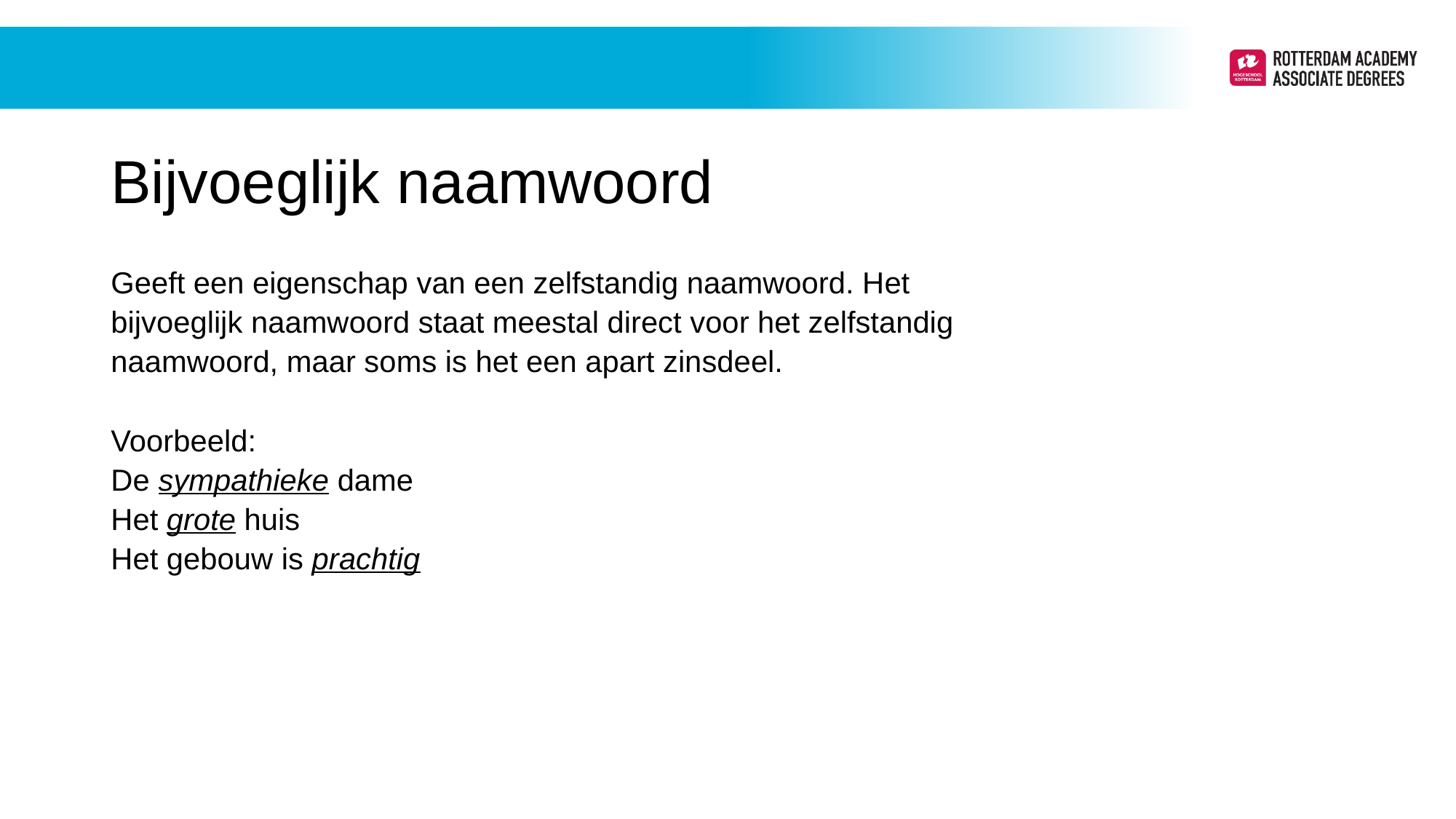

# Bijvoeglijk naamwoord
Geeft een eigenschap van een zelfstandig naamwoord. Het
bijvoeglijk naamwoord staat meestal direct voor het zelfstandig
naamwoord, maar soms is het een apart zinsdeel.

Voorbeeld:
De sympathieke dame
Het grote huis
Het gebouw is prachtig